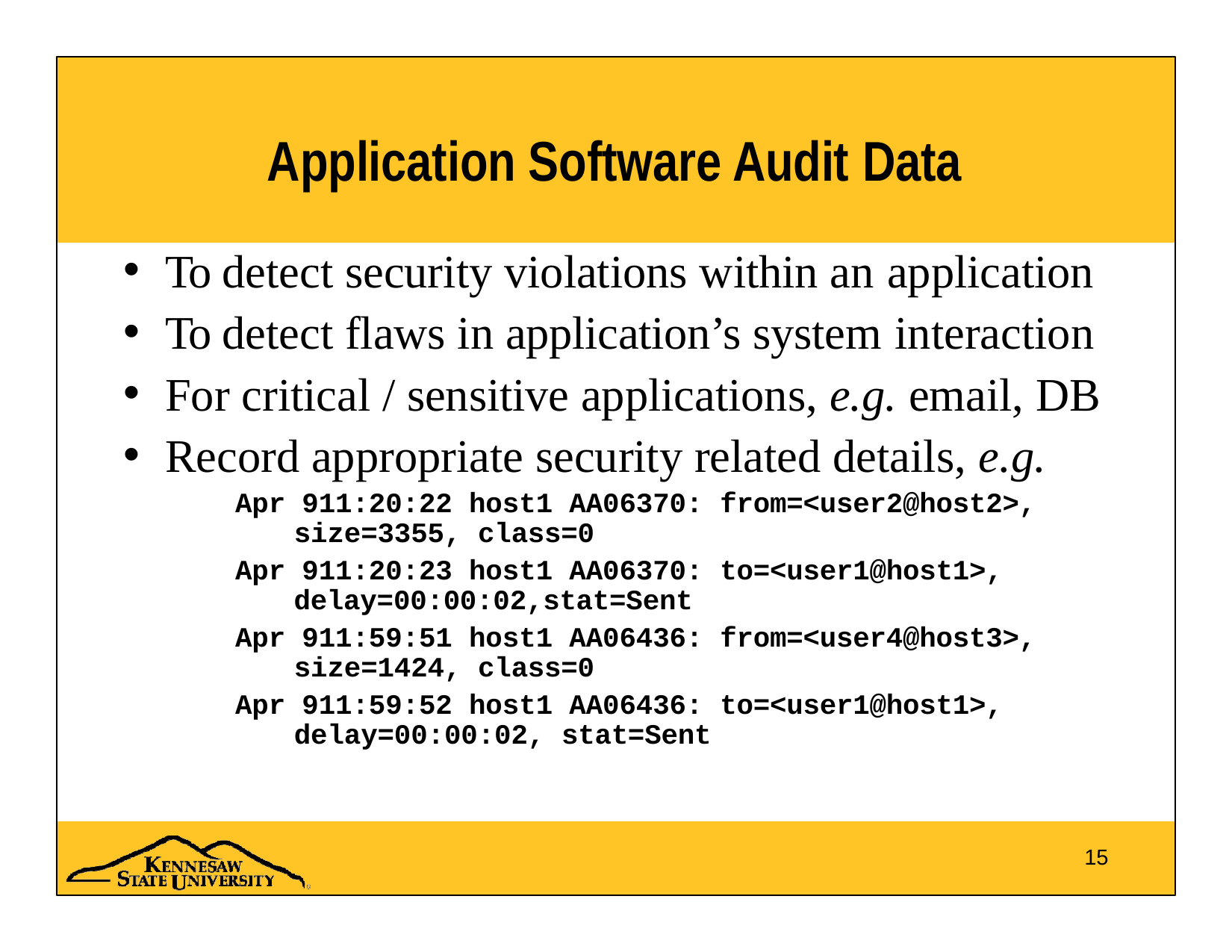

# Application Software Audit Data
To detect security violations within an application
To detect flaws in application’s system interaction
For critical / sensitive applications, e.g. email, DB
Record appropriate security related details, e.g.
Apr 911:20:22 host1 AA06370: from=<user2@host2>,  size=3355, class=0
Apr 911:20:23 host1 AA06370: to=<user1@host1>,  delay=00:00:02,stat=Sent
Apr 911:59:51 host1 AA06436: from=<user4@host3>,  size=1424, class=0
Apr 911:59:52 host1 AA06436: to=<user1@host1>,  delay=00:00:02, stat=Sent

15